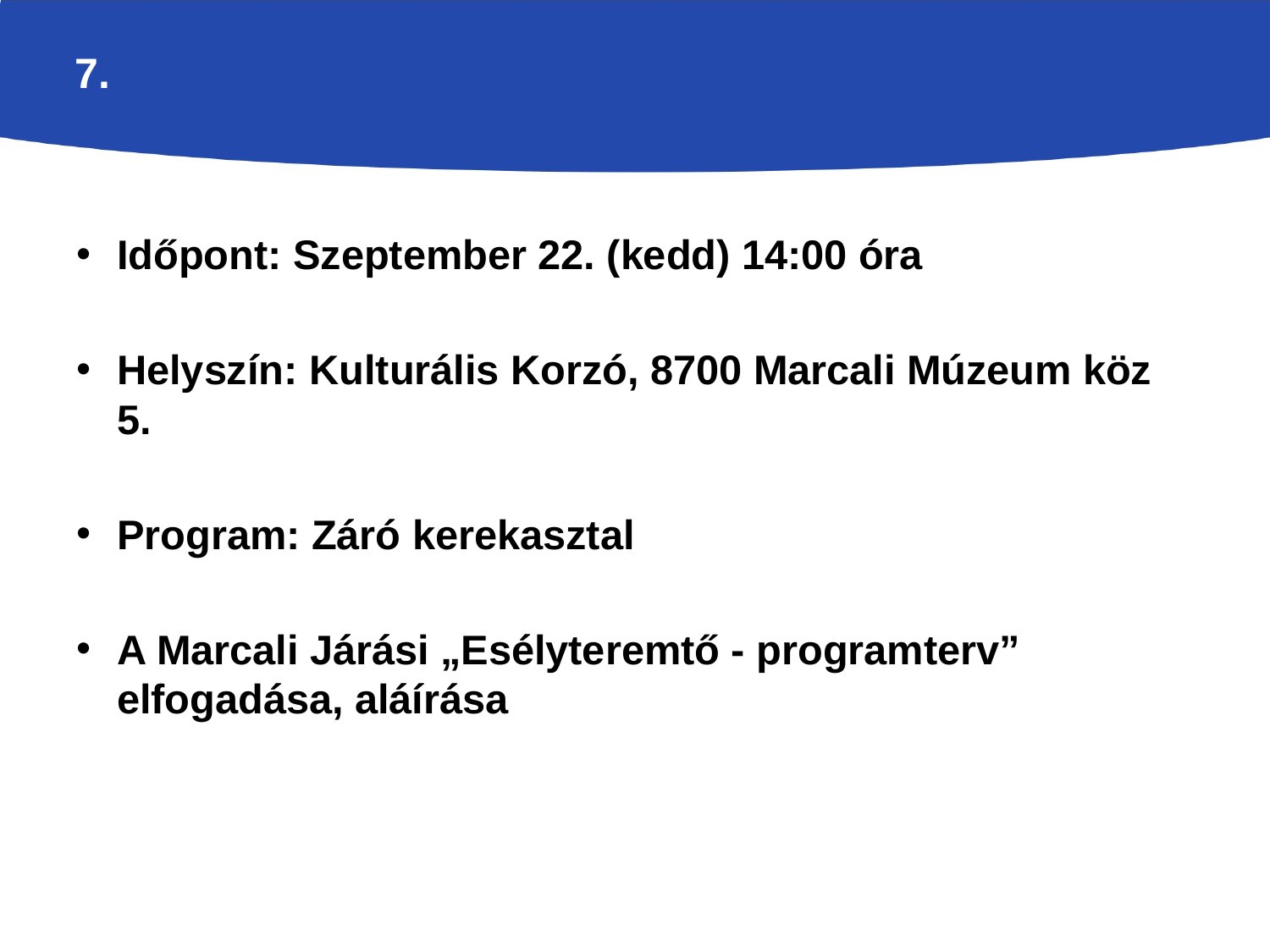

# 7.
Időpont: Szeptember 22. (kedd) 14:00 óra

Helyszín: Kulturális Korzó, 8700 Marcali Múzeum köz 5.

Program: Záró kerekasztal

A Marcali Járási „Esélyteremtő - programterv” elfogadása, aláírása